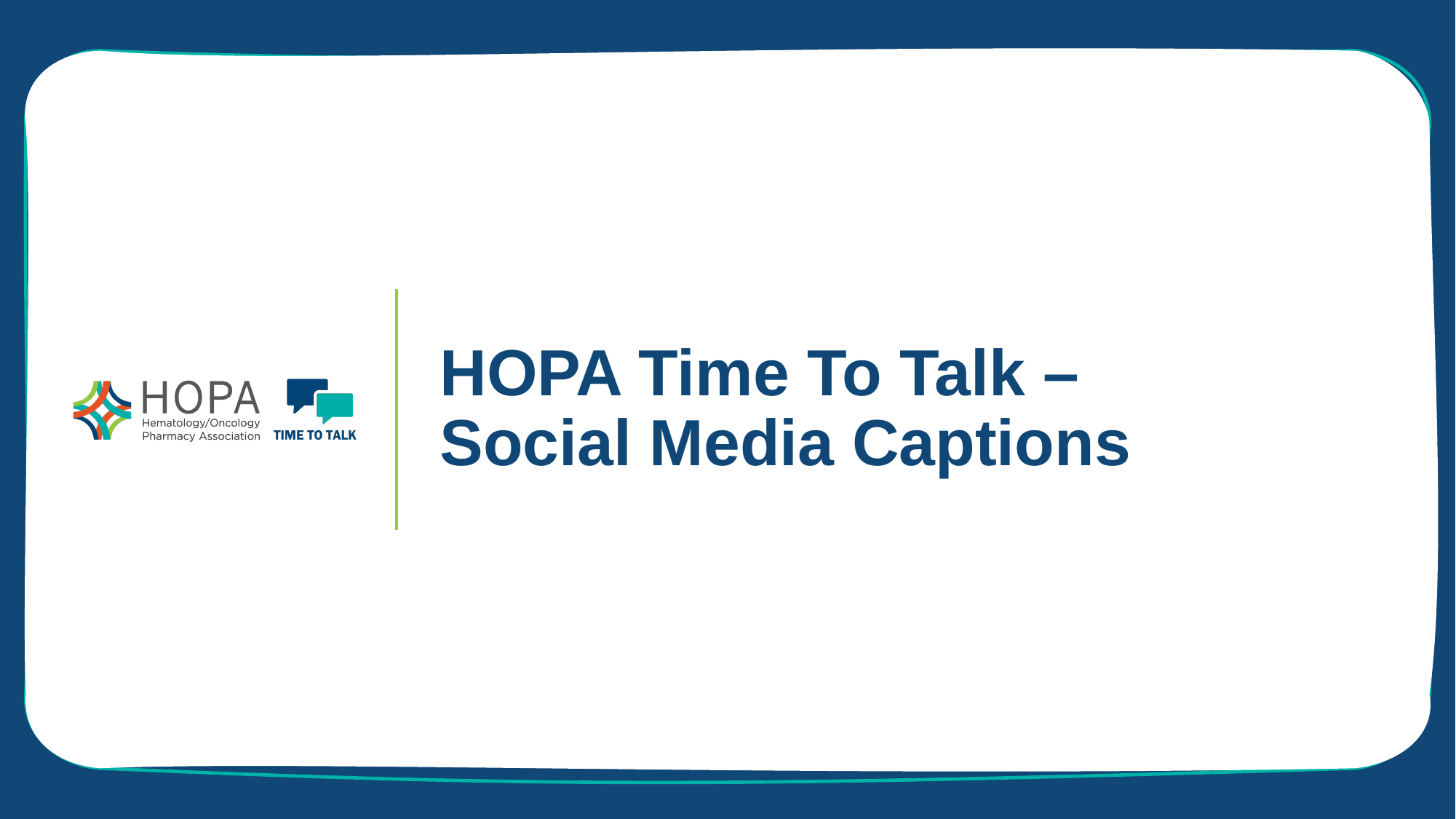

# HOPA Time To Talk – Social Media Captions